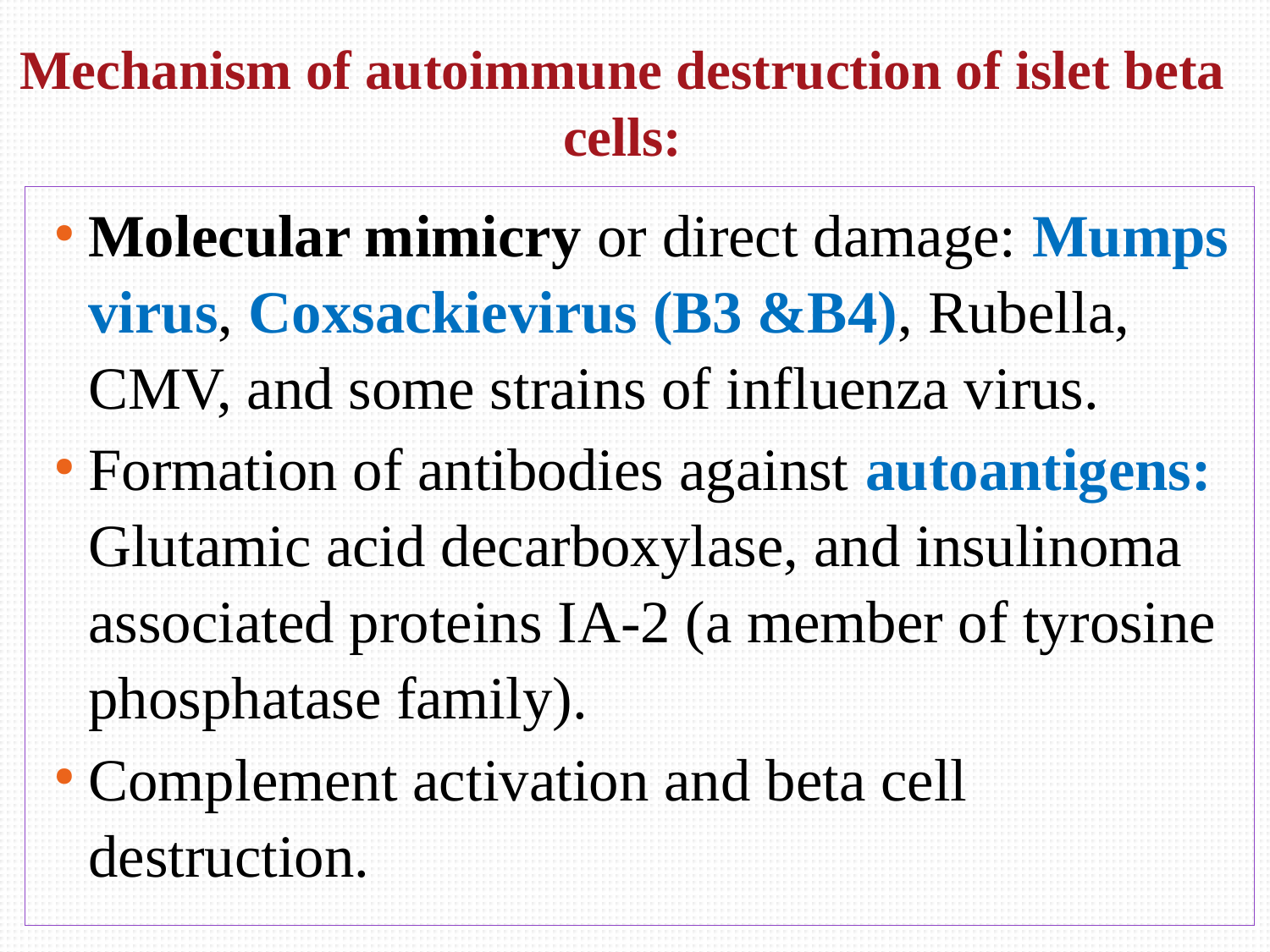

# Mechanism of autoimmune destruction of islet beta cells:
Molecular mimicry or direct damage: Mumps virus, Coxsackievirus (B3 &B4), Rubella, CMV, and some strains of influenza virus.
Formation of antibodies against autoantigens: Glutamic acid decarboxylase, and insulinoma associated proteins IA-2 (a member of tyrosine phosphatase family).
Complement activation and beta cell destruction.